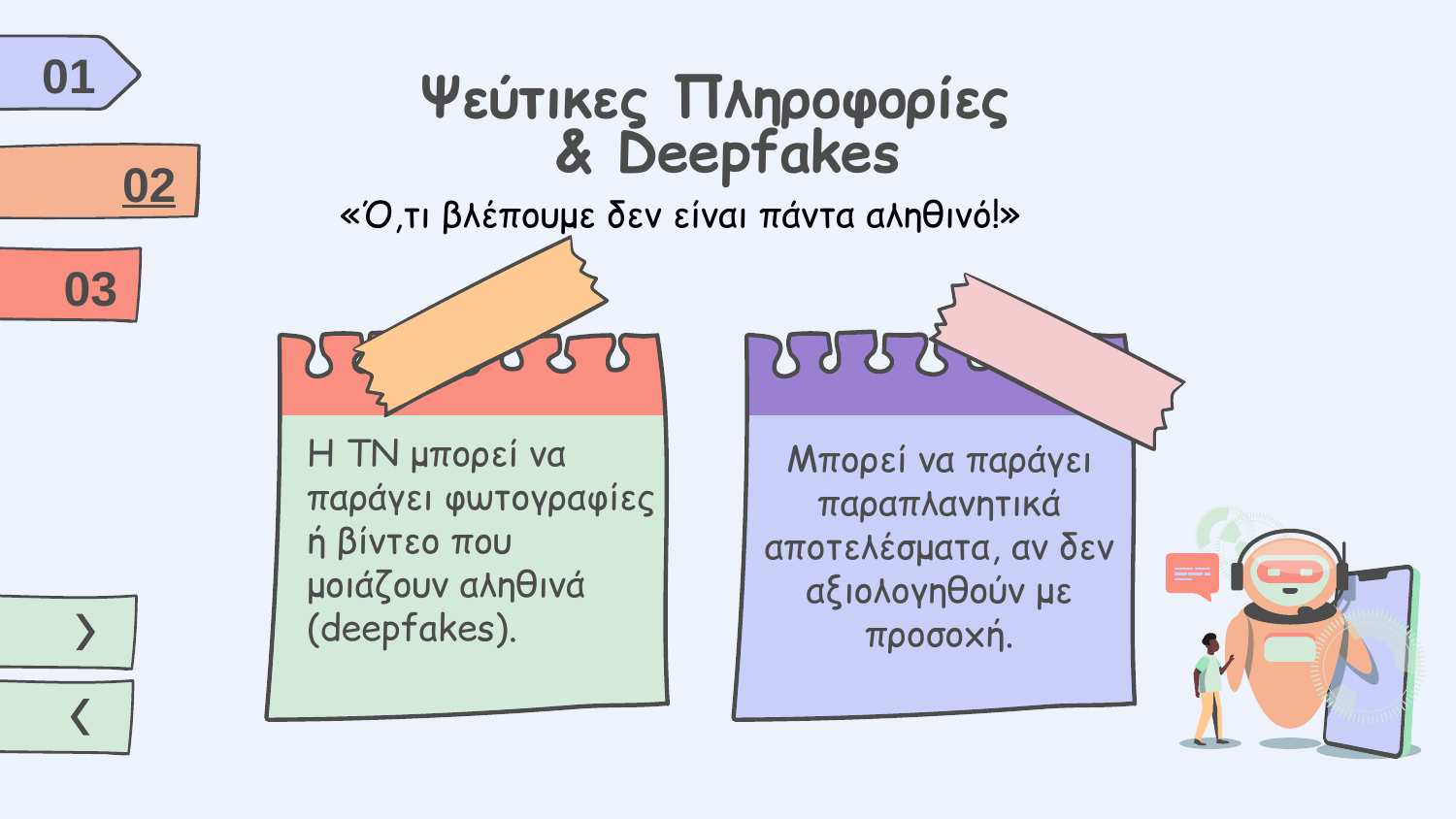

01
# Ψεύτικες Πληροφορίες & Deepfakes
Table of  contents
02
«Ό,τι βλέπουμε δεν είναι πάντα αληθινό!»
03
Η ΤΝ μπορεί να παράγει φωτογραφίες ή βίντεο που μοιάζουν αληθινά (deepfakes).
Μπορεί να παράγει παραπλανητικά αποτελέσματα, αν δεν αξιολογηθούν με προσοχή.